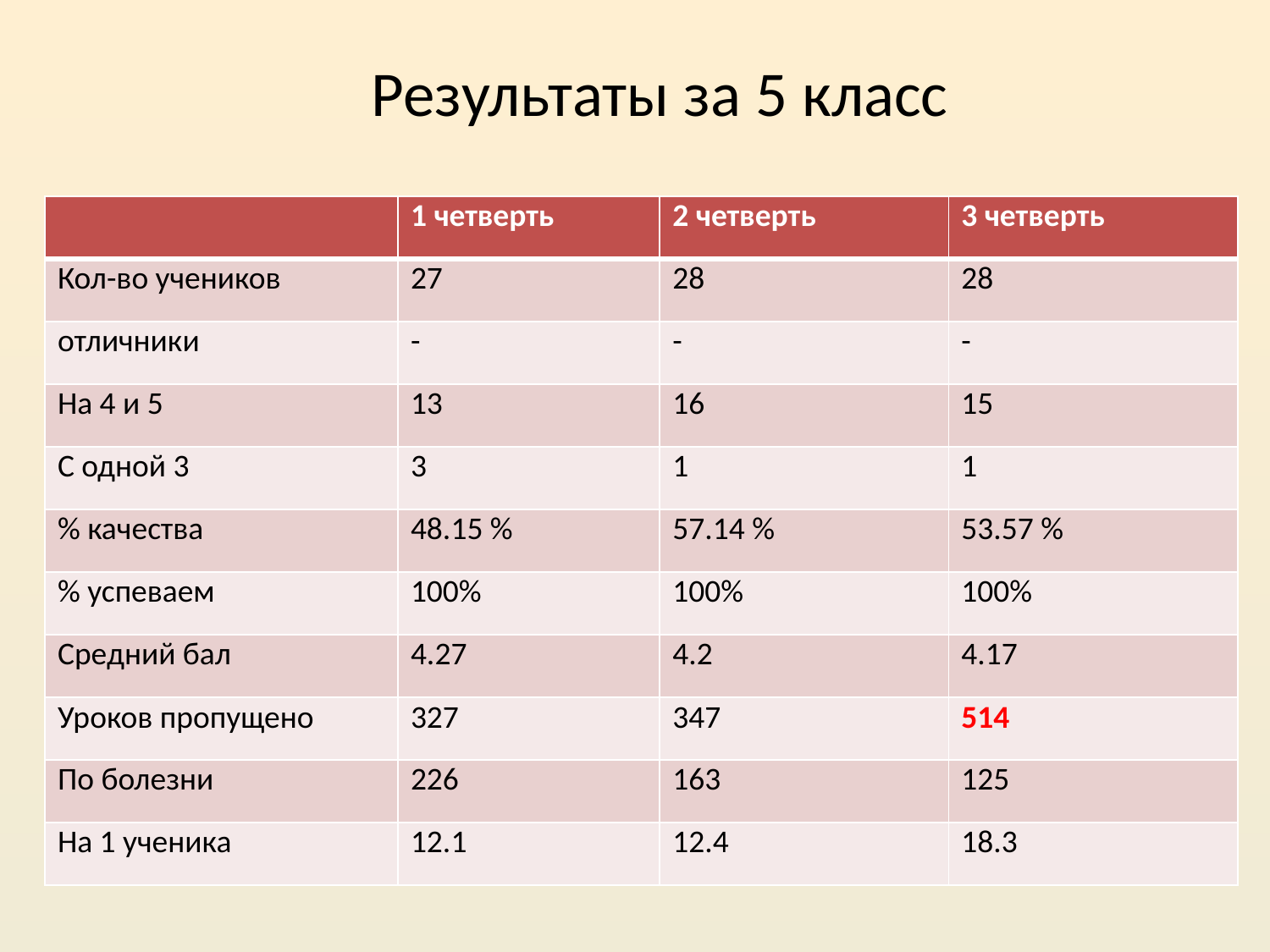

Результаты за 5 класс
|  | 1 четверть | 2 четверть | 3 четверть |
| --- | --- | --- | --- |
| Кол-во учеников | 27 | 28 | 28 |
| отличники | - | - | - |
| На 4 и 5 | 13 | 16 | 15 |
| С одной 3 | 3 | 1 | 1 |
| % качества | 48.15 % | 57.14 % | 53.57 % |
| % успеваем | 100% | 100% | 100% |
| Средний бал | 4.27 | 4.2 | 4.17 |
| Уроков пропущено | 327 | 347 | 514 |
| По болезни | 226 | 163 | 125 |
| На 1 ученика | 12.1 | 12.4 | 18.3 |